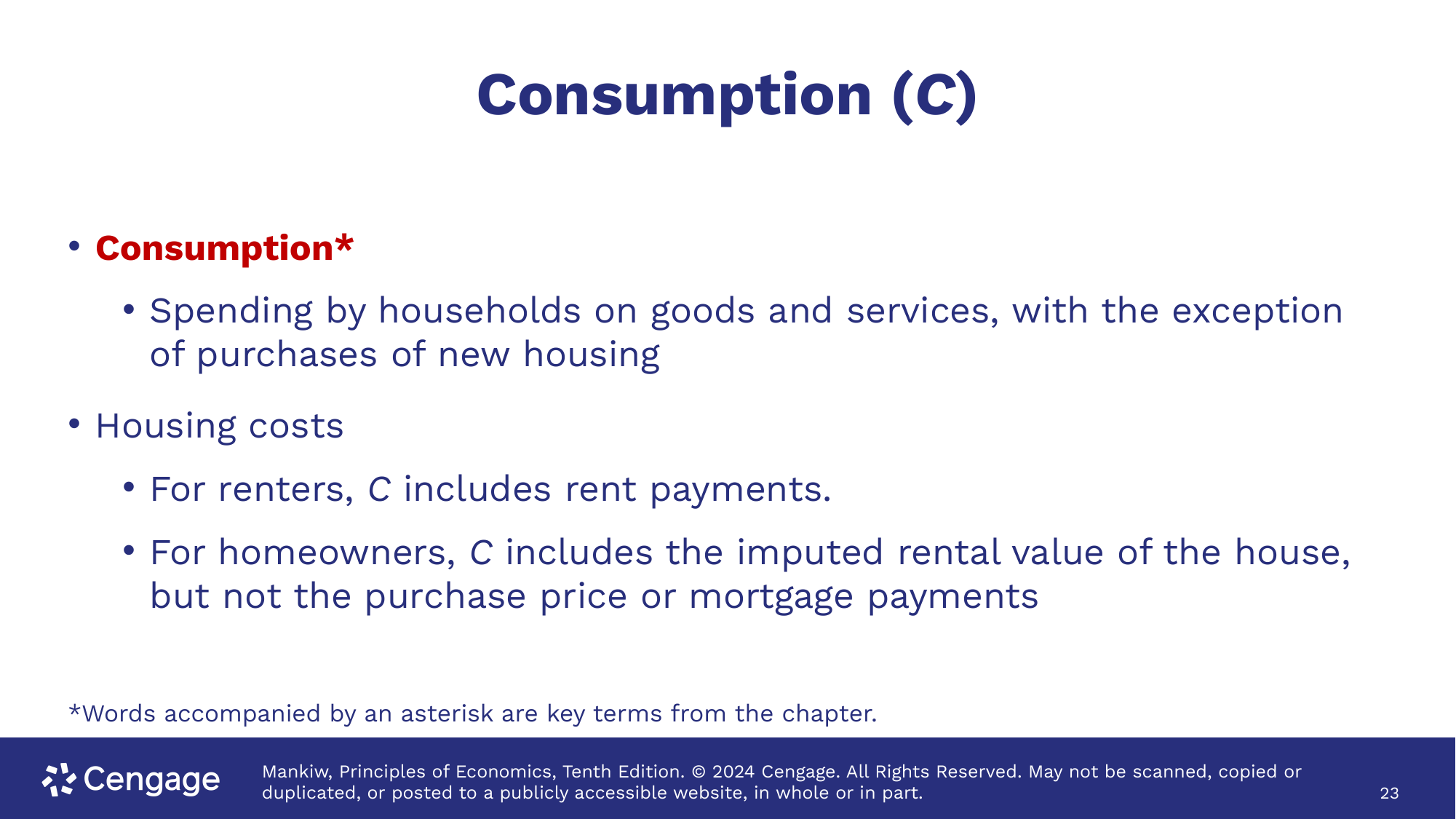

# Consumption (C)
Consumption*
Spending by households on goods and services, with the exception of purchases of new housing
Housing costs
For renters, C includes rent payments.
For homeowners, C includes the imputed rental value of the house, but not the purchase price or mortgage payments
*Words accompanied by an asterisk are key terms from the chapter.